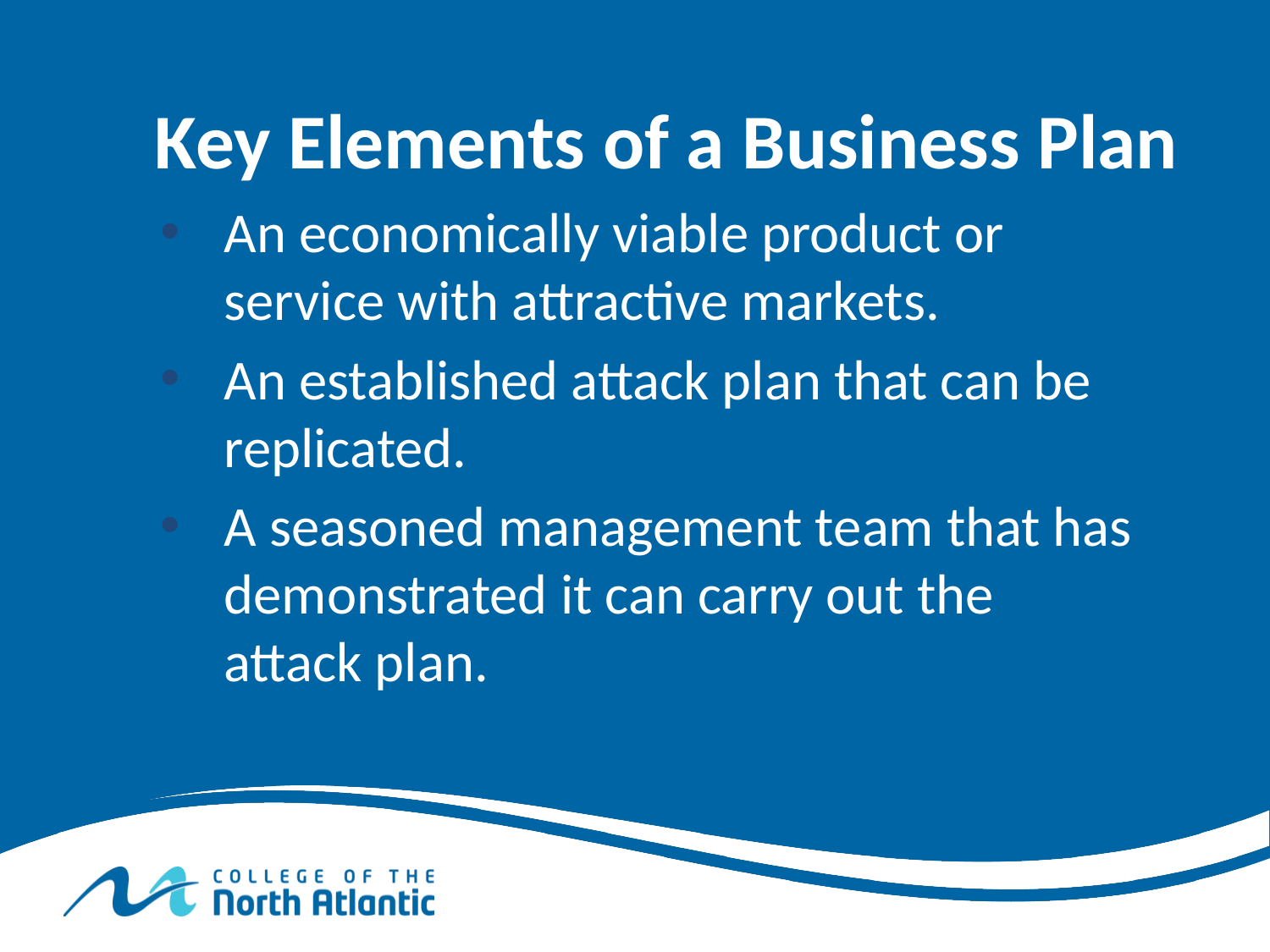

Key Elements of a Business Plan
An economically viable product or service with attractive markets.
An established attack plan that can be replicated.
A seasoned management team that has demonstrated it can carry out the attack plan.